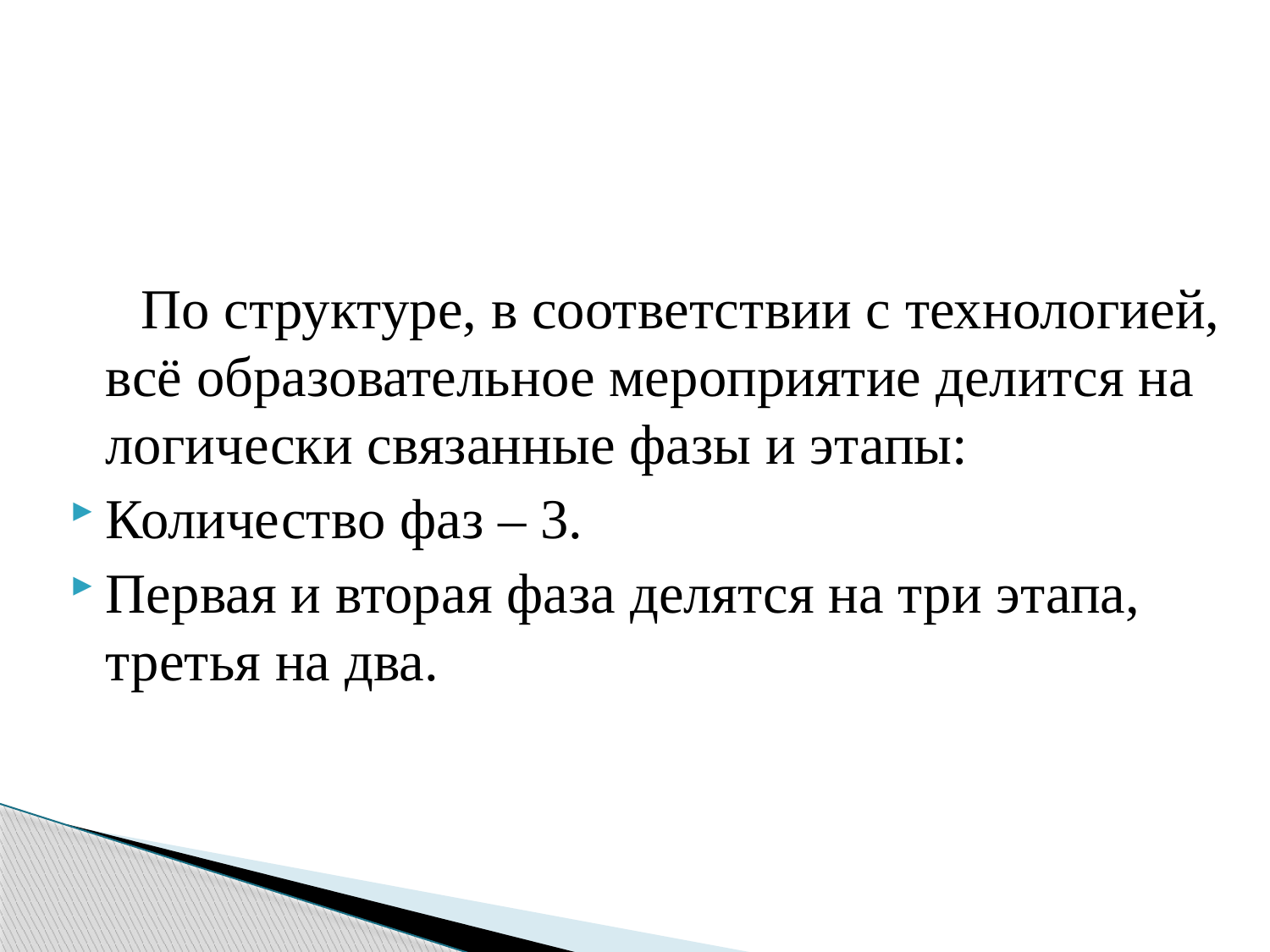

По структуре, в соответствии с технологией, всё образовательное мероприятие делится на логически связанные фазы и этапы:
Количество фаз – 3.
Первая и вторая фаза делятся на три этапа, третья на два.